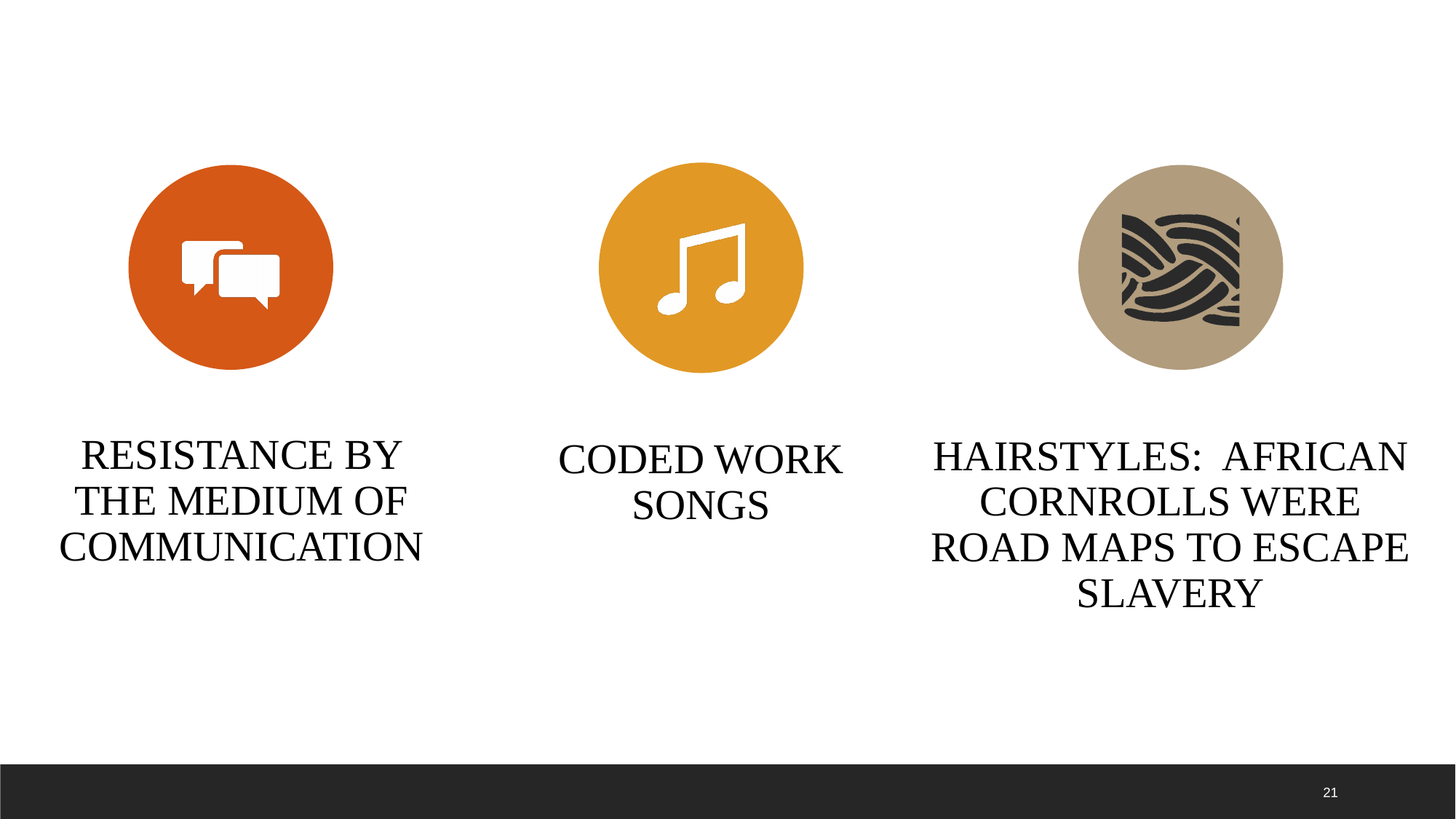

Resistance by the medium of communication
Hairstyles:  African cornrolls were road maps to escape slavery
Coded work songs
21